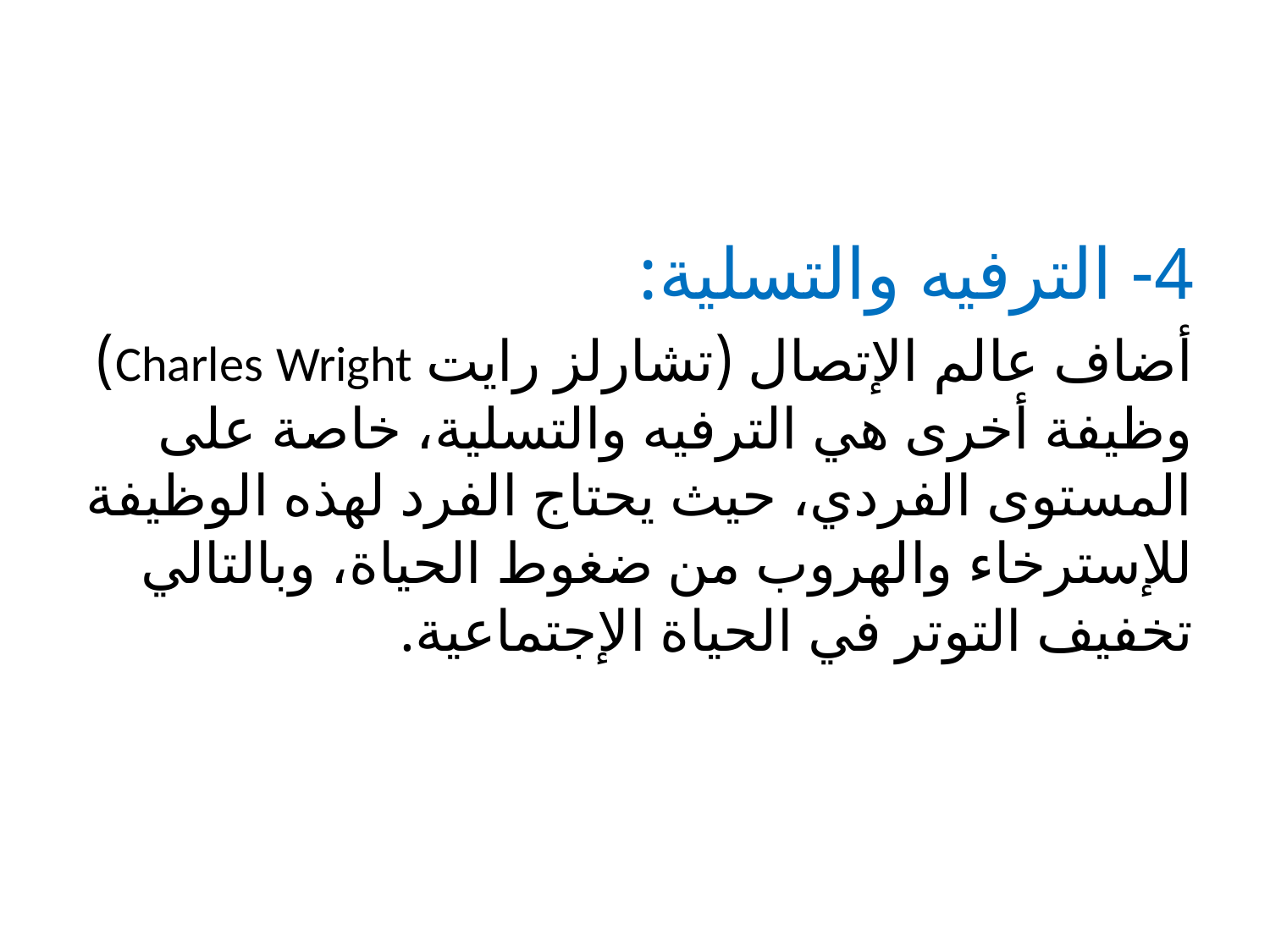

#
4- الترفيه والتسلية:
أضاف عالم الإتصال (تشارلز رايت Charles Wright) وظيفة أخرى هي الترفيه والتسلية، خاصة على المستوى الفردي، حيث يحتاج الفرد لهذه الوظيفة للإسترخاء والهروب من ضغوط الحياة، وبالتالي تخفيف التوتر في الحياة الإجتماعية.